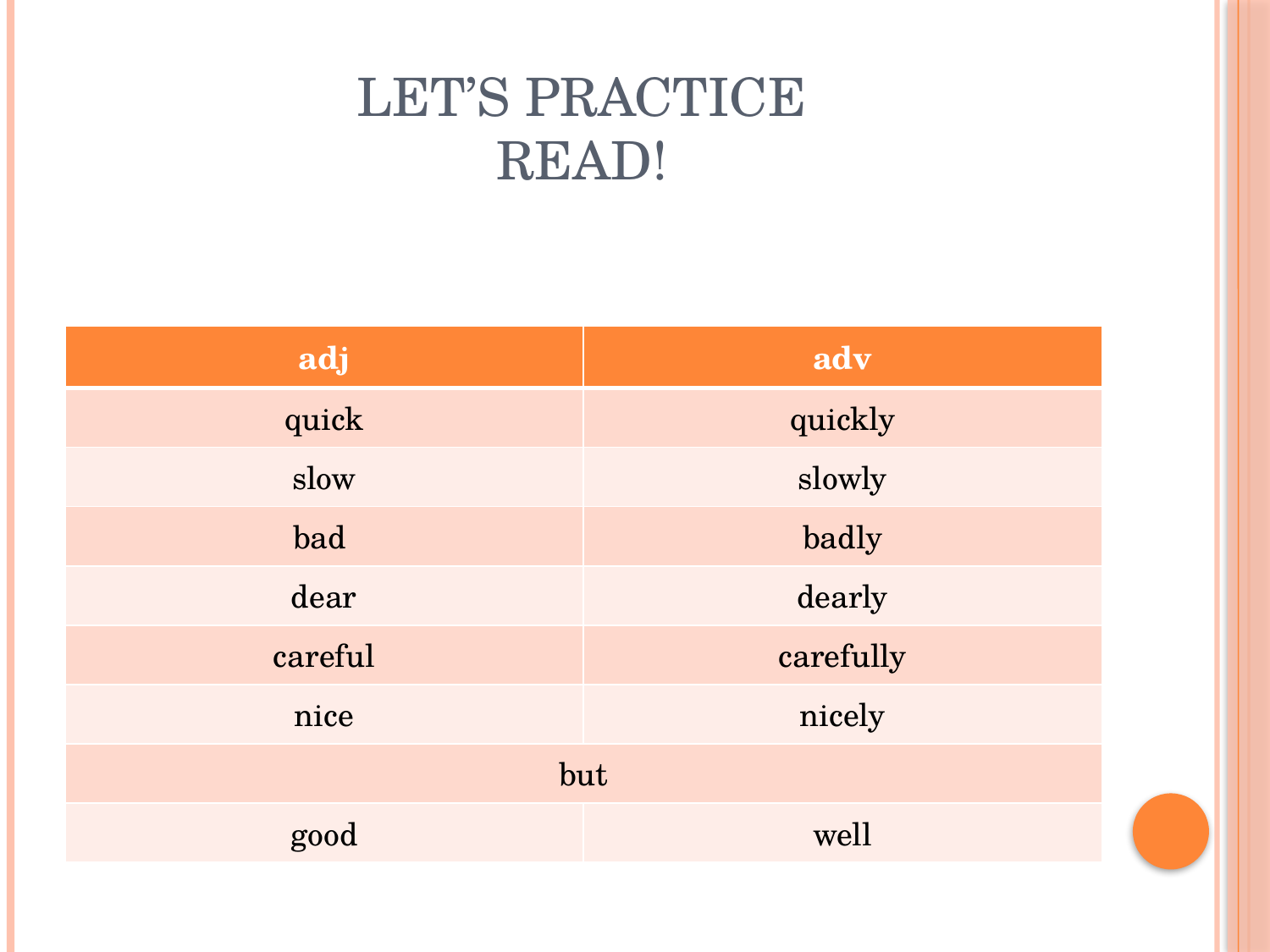

# Let’s practice read!
| adj | adv |
| --- | --- |
| quick | quickly |
| slow | slowly |
| bad | badly |
| dear | dearly |
| careful | carefully |
| nice | nicely |
| but |  |
| good | well |